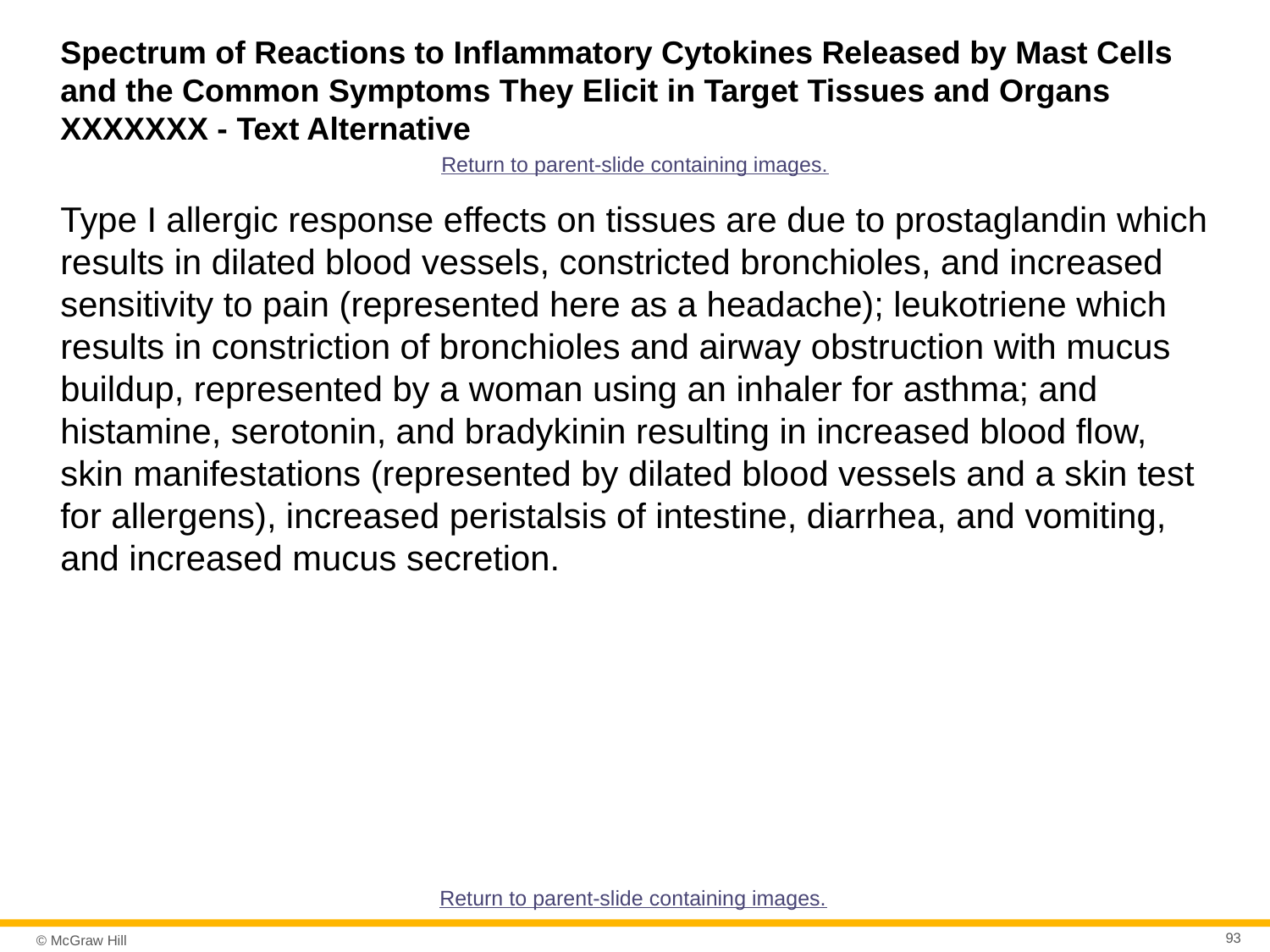

# Spectrum of Reactions to Inflammatory Cytokines Released by Mast Cells and the Common Symptoms They Elicit in Target Tissues and Organs XXXXXXX - Text Alternative
Return to parent-slide containing images.
Type I allergic response effects on tissues are due to prostaglandin which results in dilated blood vessels, constricted bronchioles, and increased sensitivity to pain (represented here as a headache); leukotriene which results in constriction of bronchioles and airway obstruction with mucus buildup, represented by a woman using an inhaler for asthma; and histamine, serotonin, and bradykinin resulting in increased blood flow, skin manifestations (represented by dilated blood vessels and a skin test for allergens), increased peristalsis of intestine, diarrhea, and vomiting, and increased mucus secretion.
Return to parent-slide containing images.